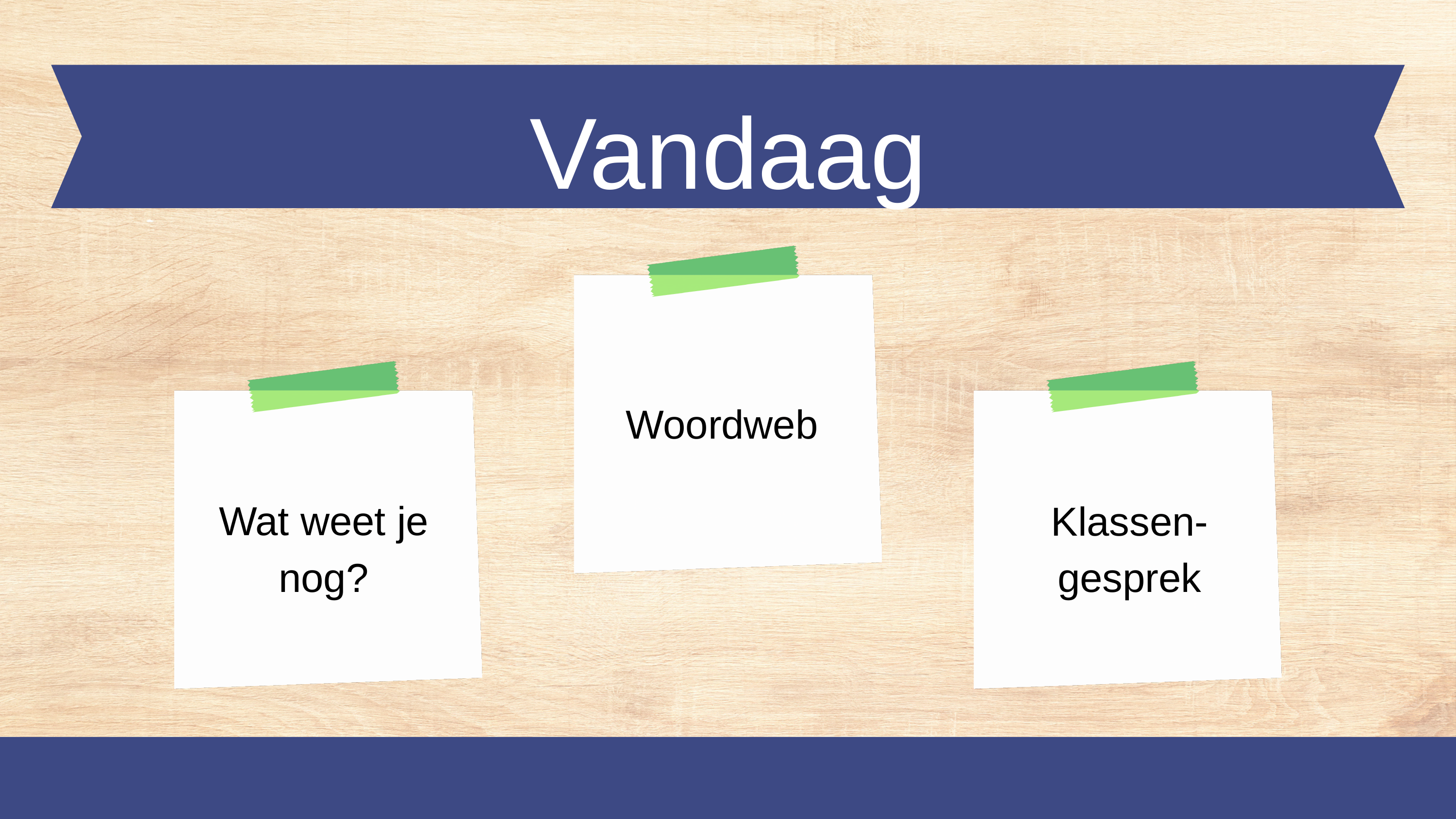

Vandaag

Woordweb

Wat weet je nog?

Klassen-gesprek